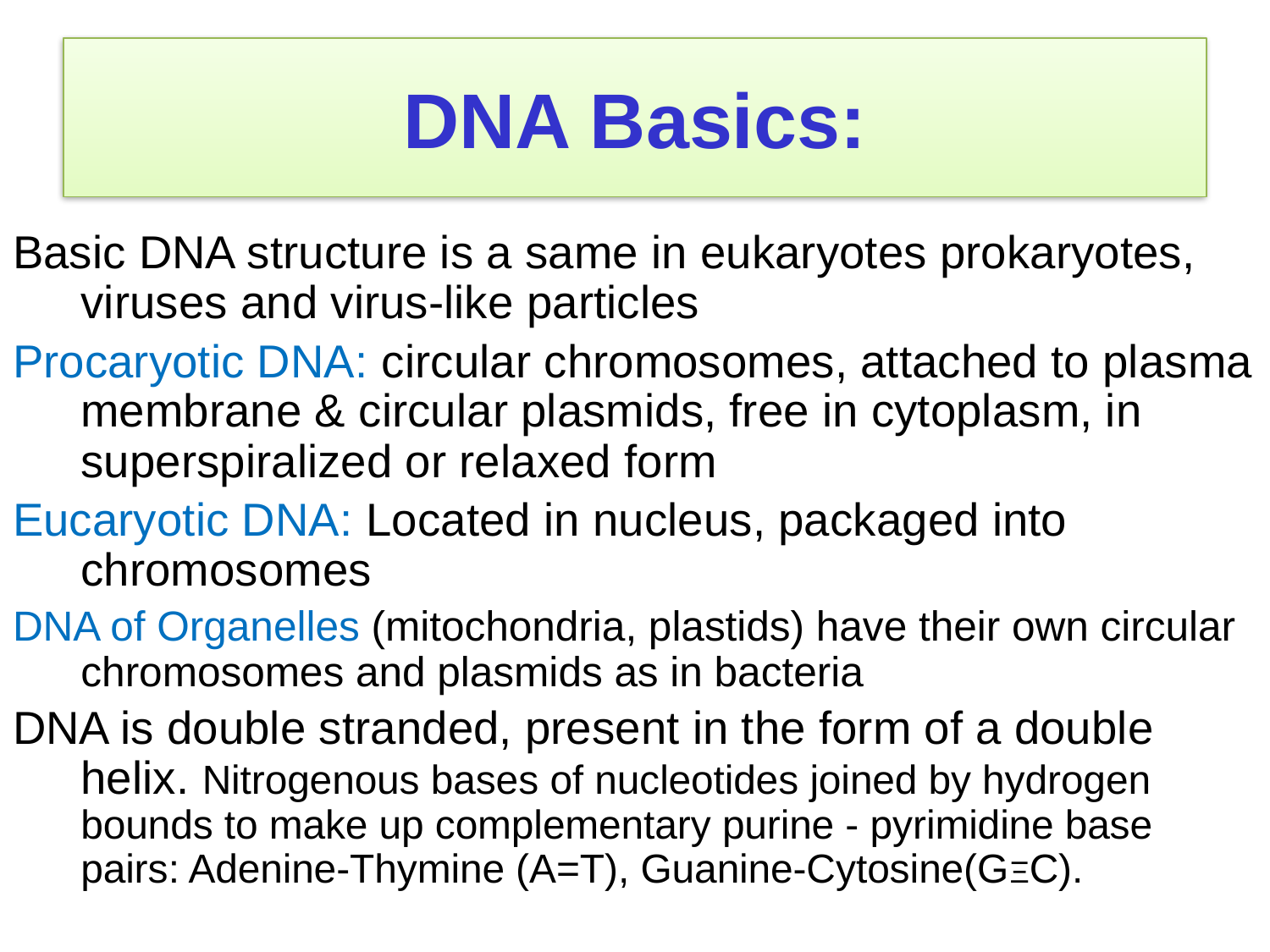

# DNA Basics:
Basic DNA structure is a same in eukaryotes prokaryotes, viruses and virus-like particles
Procaryotic DNA: circular chromosomes, attached to plasma membrane & circular plasmids, free in cytoplasm, in superspiralized or relaxed form
Eucaryotic DNA: Located in nucleus, packaged into chromosomes
DNA of Organelles (mitochondria, plastids) have their own circular chromosomes and plasmids as in bacteria
DNA is double stranded, present in the form of a double helix. Nitrogenous bases of nucleotides joined by hydrogen bounds to make up complementary purine - pyrimidine base pairs: Adenine-Thymine (A=T), Guanine-Cytosine(GΞC).